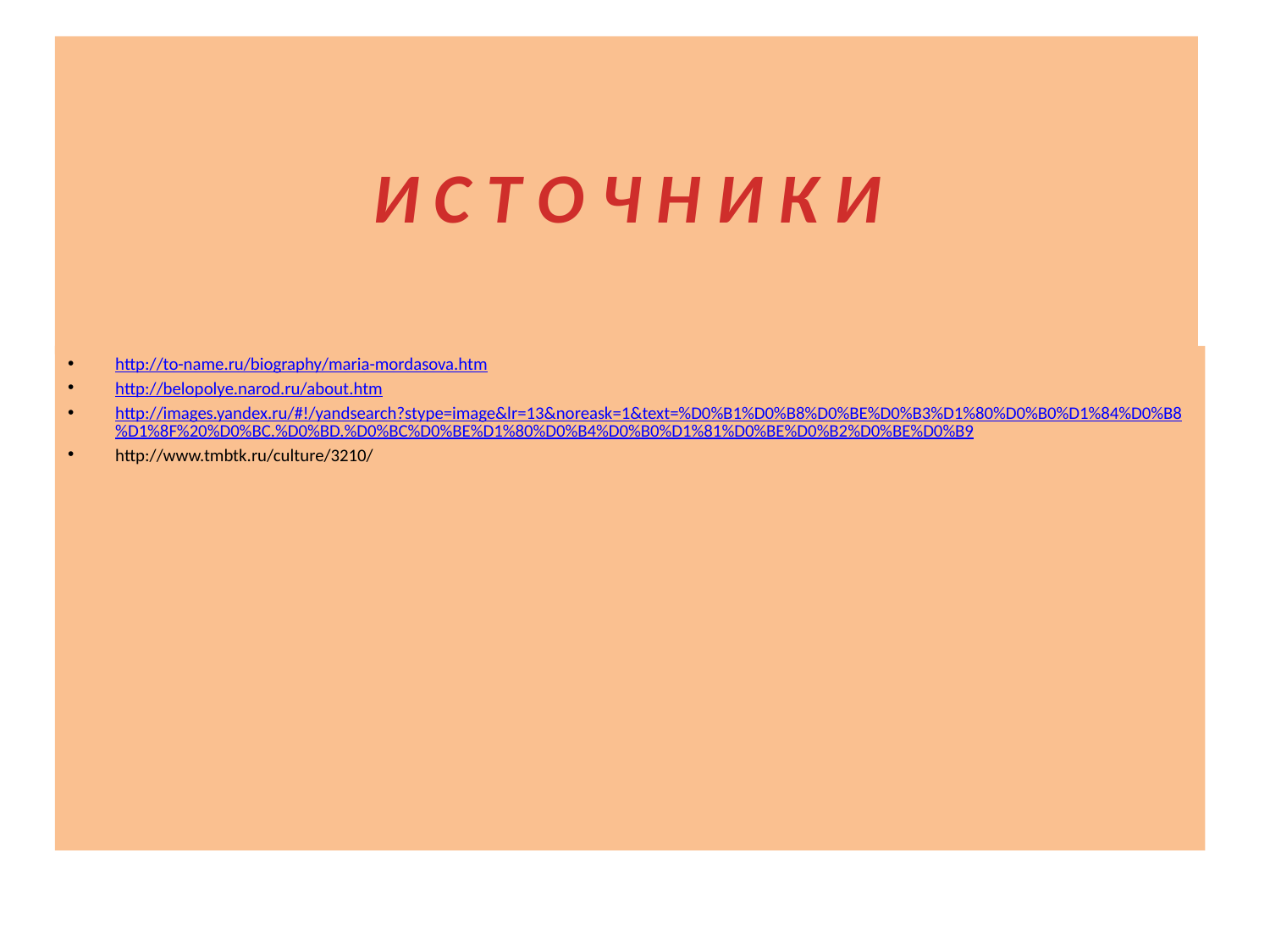

# И С Т О Ч Н И К И
http://to-name.ru/biography/maria-mordasova.htm
http://belopolye.narod.ru/about.htm
http://images.yandex.ru/#!/yandsearch?stype=image&lr=13&noreask=1&text=%D0%B1%D0%B8%D0%BE%D0%B3%D1%80%D0%B0%D1%84%D0%B8%D1%8F%20%D0%BC.%D0%BD.%D0%BC%D0%BE%D1%80%D0%B4%D0%B0%D1%81%D0%BE%D0%B2%D0%BE%D0%B9
http://www.tmbtk.ru/culture/3210/